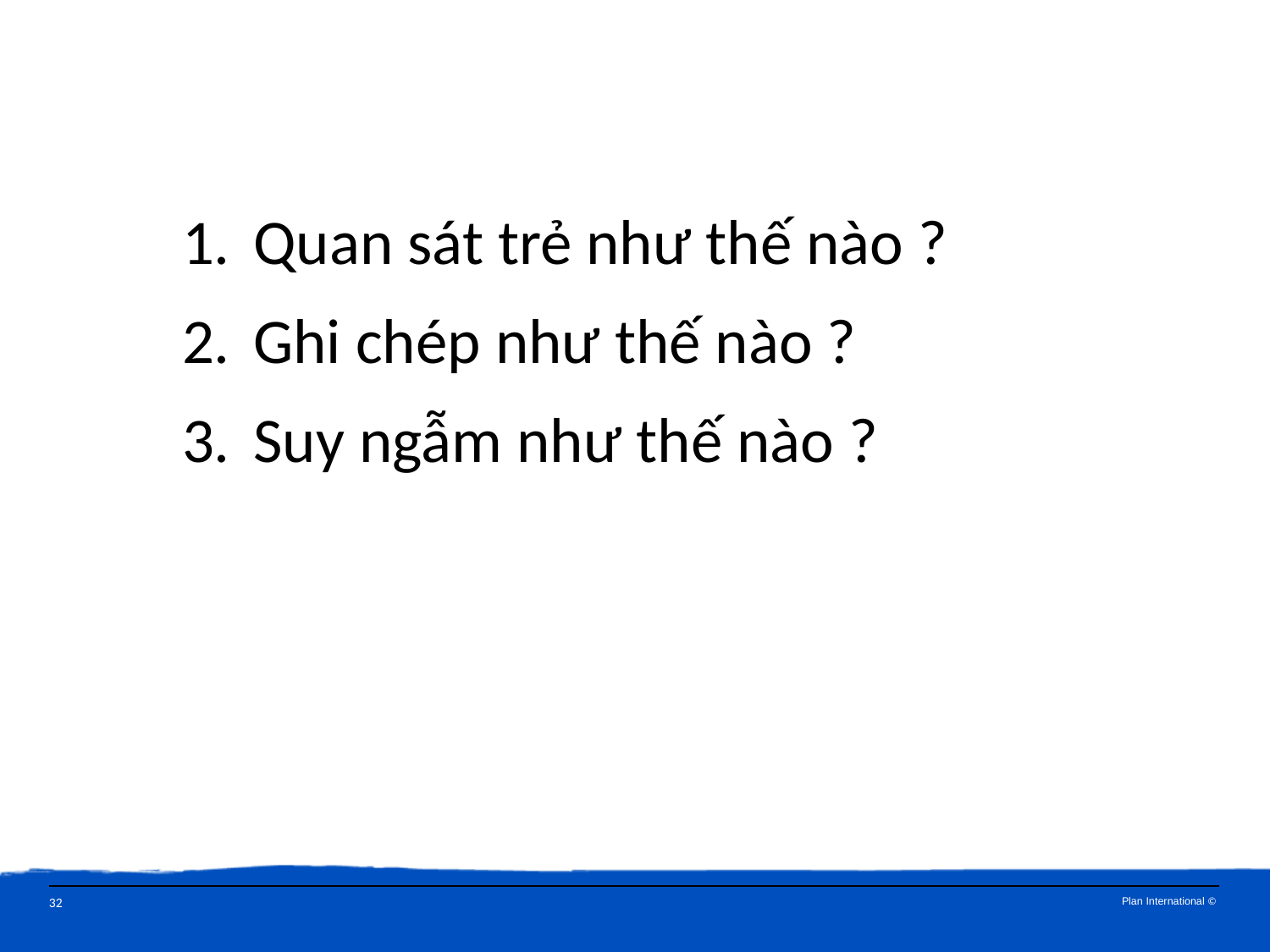

Quan sát trẻ như thế nào ?
Ghi chép như thế nào ?
Suy ngẫm như thế nào ?

32